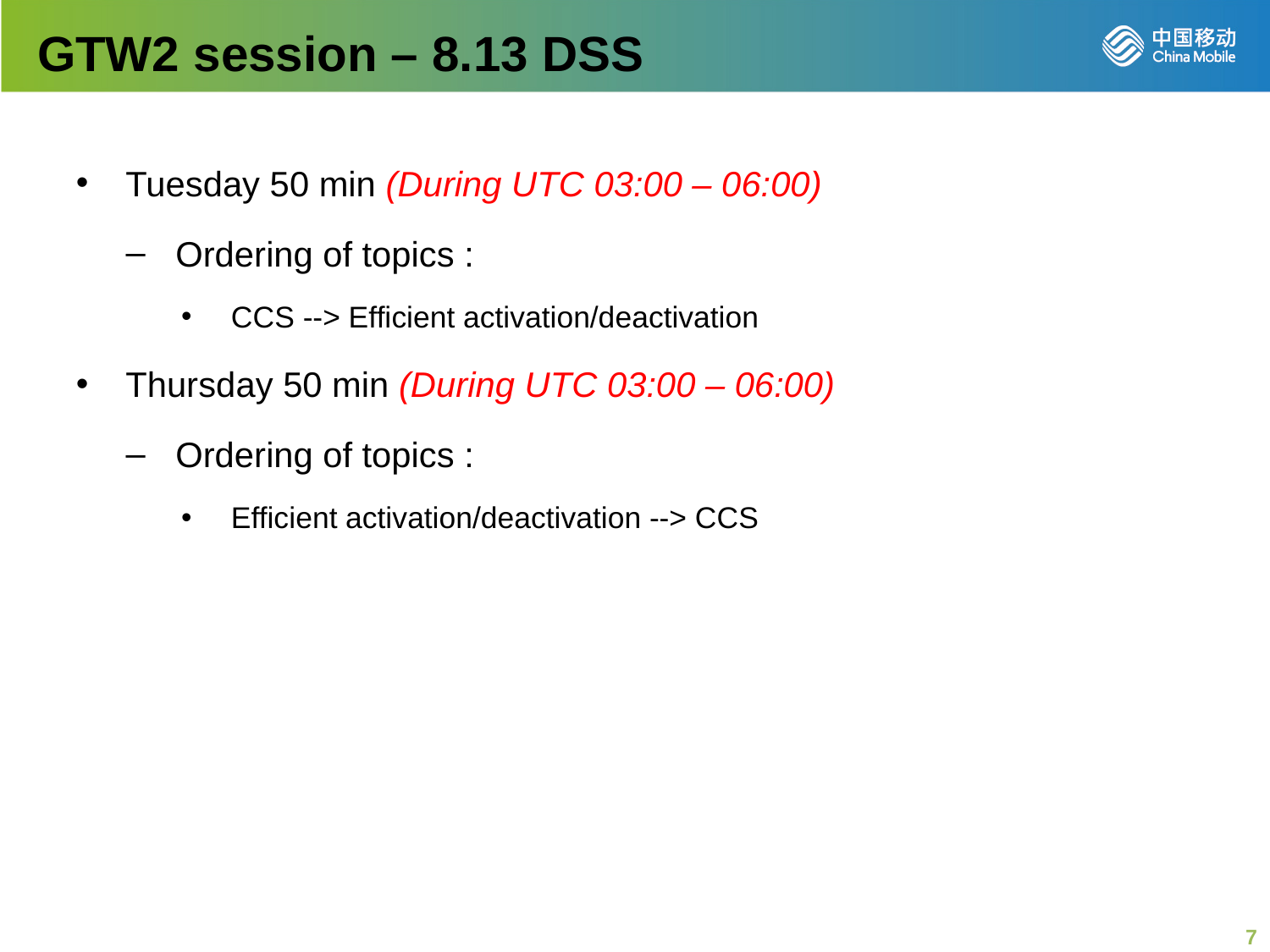

GTW2 session – 8.13 DSS
Tuesday 50 min (During UTC 03:00 – 06:00)
Ordering of topics :
CCS --> Efficient activation/deactivation
Thursday 50 min (During UTC 03:00 – 06:00)
Ordering of topics :
Efficient activation/deactivation --> CCS